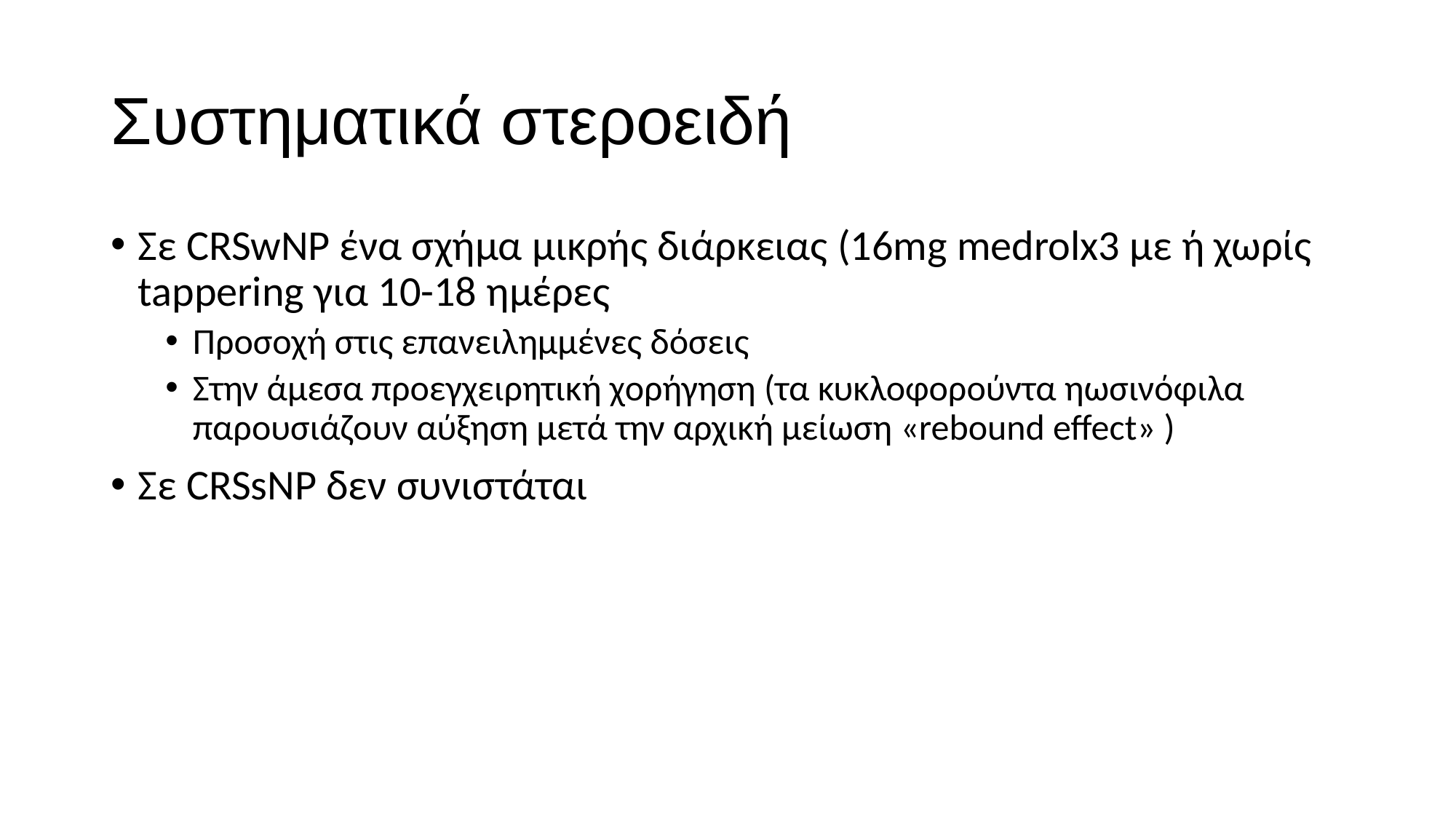

# Συστηματικά στεροειδή
Σε CRSwNP ένα σχήμα μικρής διάρκειας (16mg medrolx3 με ή χωρίς tappering για 10-18 ημέρες
Προσοχή στις επανειλημμένες δόσεις
Στην άμεσα προεγχειρητική χορήγηση (τα κυκλοφορούντα ηωσινόφιλα παρουσιάζουν αύξηση μετά την αρχική μείωση «rebound effect» )
Σε CRSsNP δεν συνιστάται